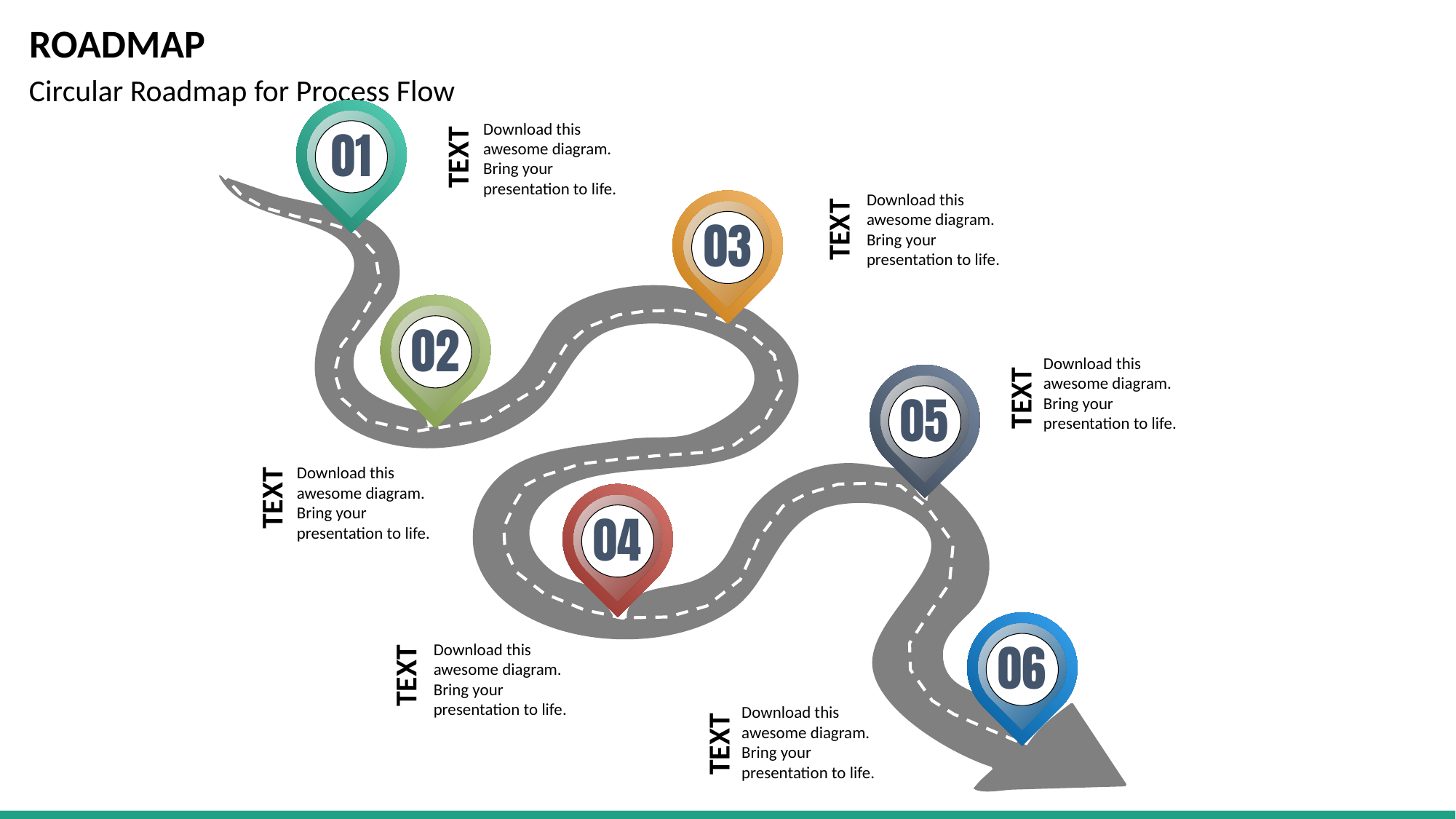

# ROADMAP
Circular Roadmap for Process Flow

Download this awesome diagram. Bring your presentation to life.
01
TEXT

Download this awesome diagram. Bring your presentation to life.

TEXT
03

02
Download this awesome diagram. Bring your presentation to life.

TEXT
05
Download this awesome diagram. Bring your presentation to life.
TEXT

04

Download this awesome diagram. Bring your presentation to life.
06
TEXT
Download this awesome diagram. Bring your presentation to life.
TEXT